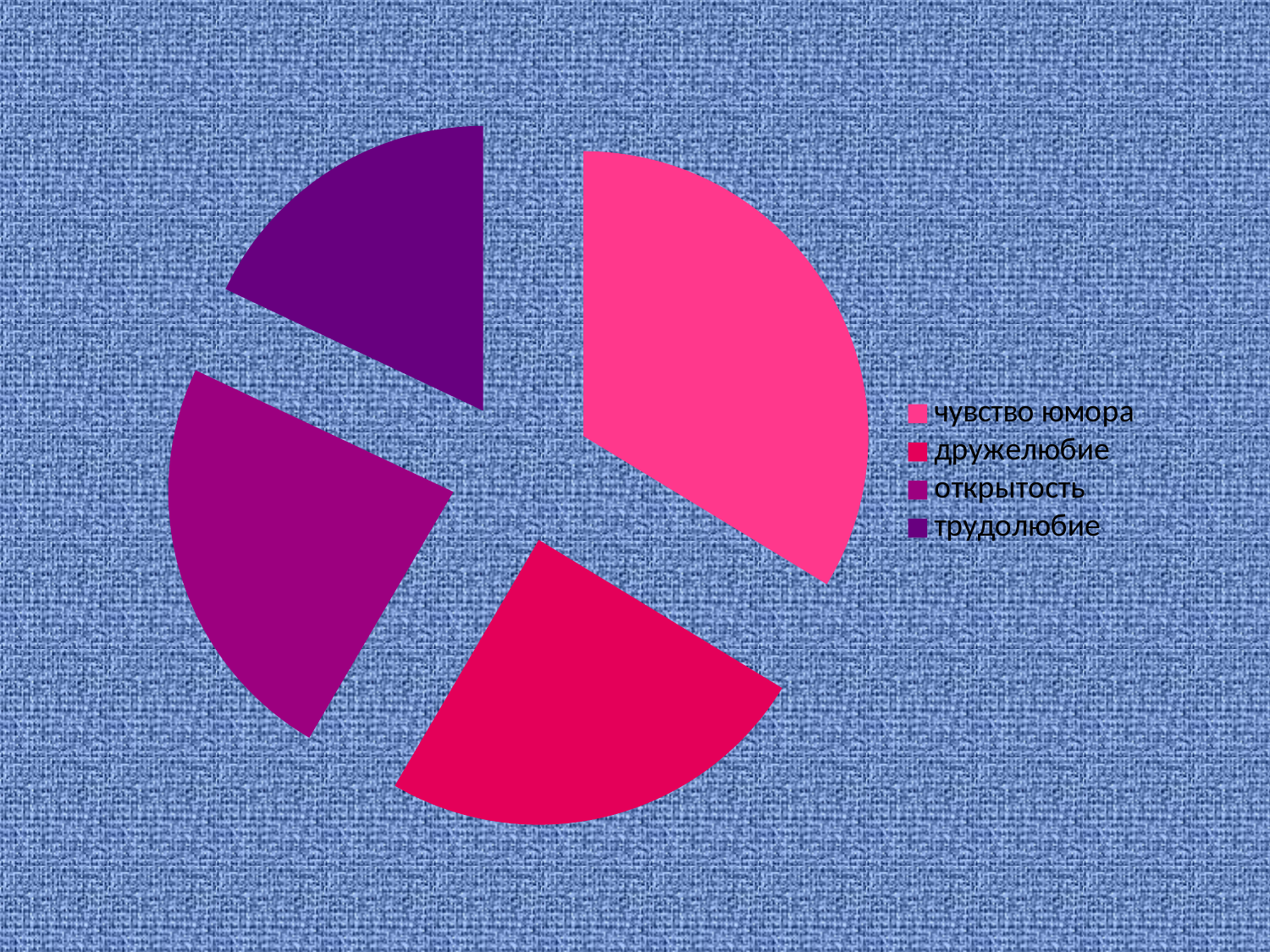

### Chart

| Category | Продажи |
|---|---|
| чувство юмора | 0.3 |
| дружелюбие | 0.22 |
| открытость | 0.21 |
| трудолюбие | 0.16 |